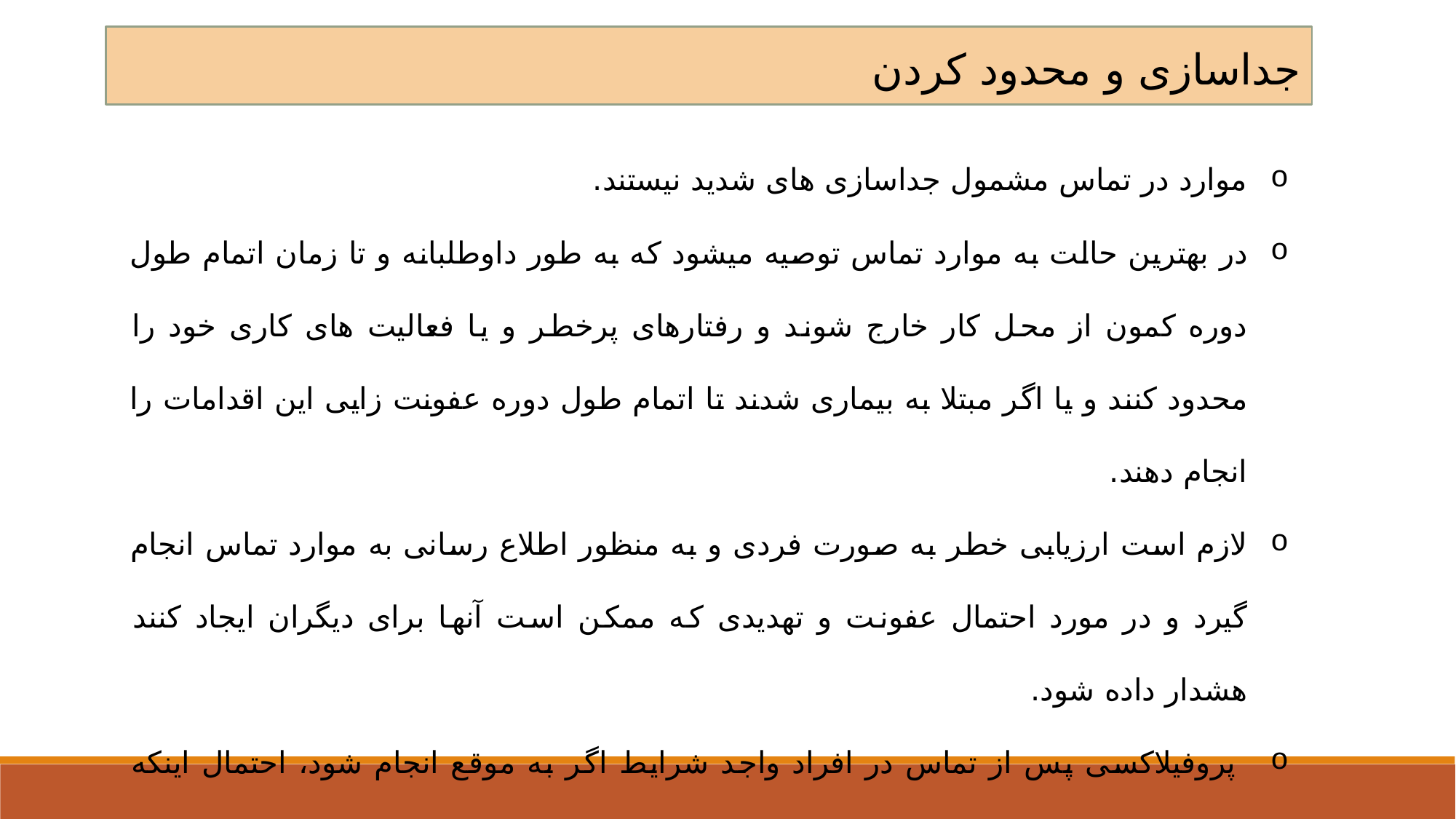

جداسازی و محدود کردن
موارد در تماس مشمول جداسازی های شدید نیستند.
در بهترین حالت به موارد تماس توصیه میشود که به طور داوطلبانه و تا زمان اتمام طول دوره کمون از محل کار خارج شوند و رفتارهای پرخطر و یا فعالیت های کاری خود را محدود کنند و یا اگر مبتلا به بیماری شدند تا اتمام طول دوره عفونت زایی این اقدامات را انجام دهند.
لازم است ارزیابی خطر به صورت فردی و به منظور اطلاع رسانی به موارد تماس انجام گیرد و در مورد احتمال عفونت و تهدیدی که ممکن است آنها برای دیگران ایجاد کنند هشدار داده شود.
 پروفیلاکسی پس از تماس در افراد واجد شرایط اگر به موقع انجام شود، احتمال اینکه موارد تماس به بیماری مبتلا شوند را به حداقل می رساند.